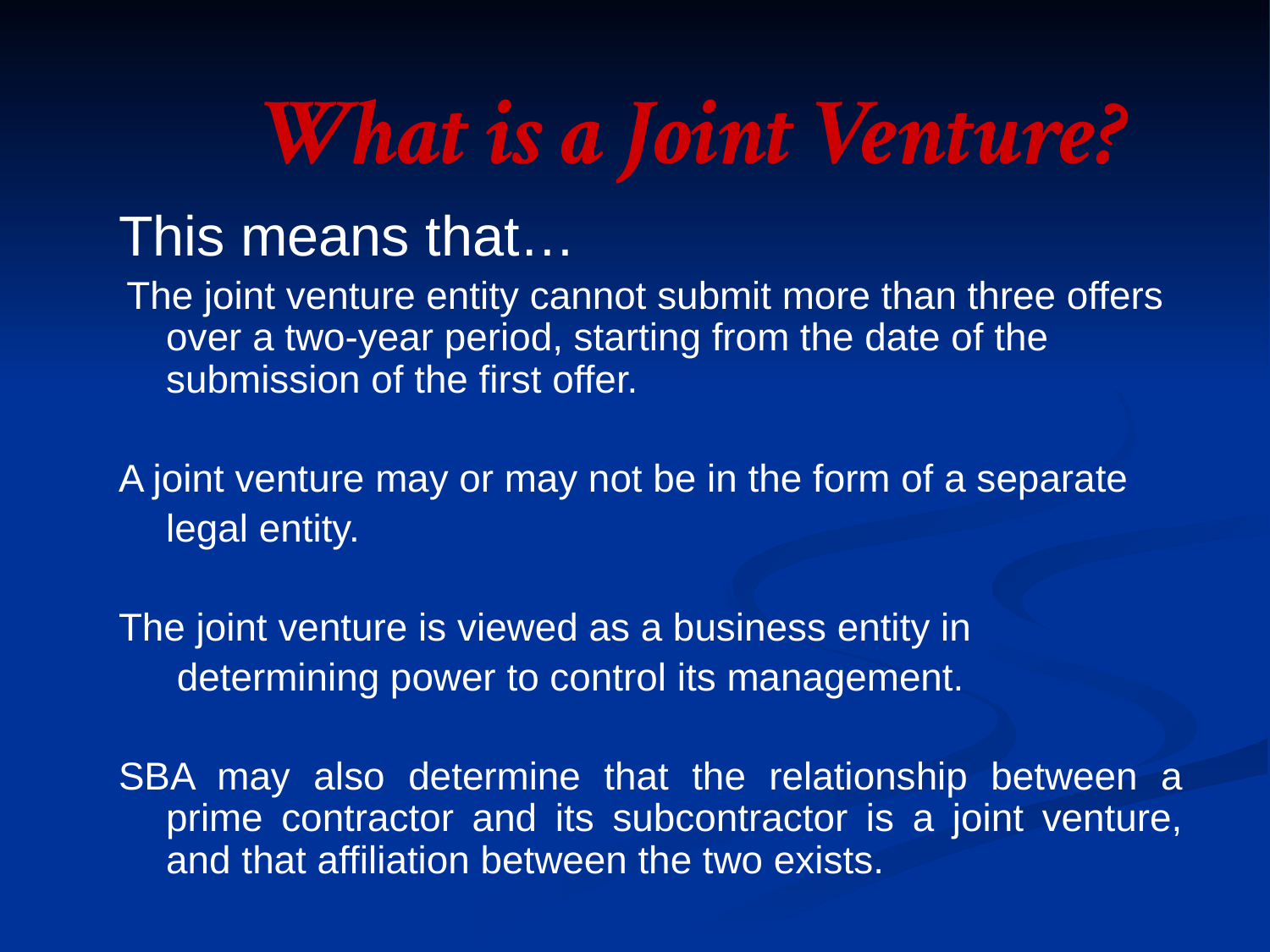

What is a Joint Venture?
This means that…
 The joint venture entity cannot submit more than three offers over a two-year period, starting from the date of the submission of the first offer.

A joint venture may or may not be in the form of a separate
	legal entity.

The joint venture is viewed as a business entity in
	 determining power to control its management.

SBA may also determine that the relationship between a prime contractor and its subcontractor is a joint venture, and that affiliation between the two exists.